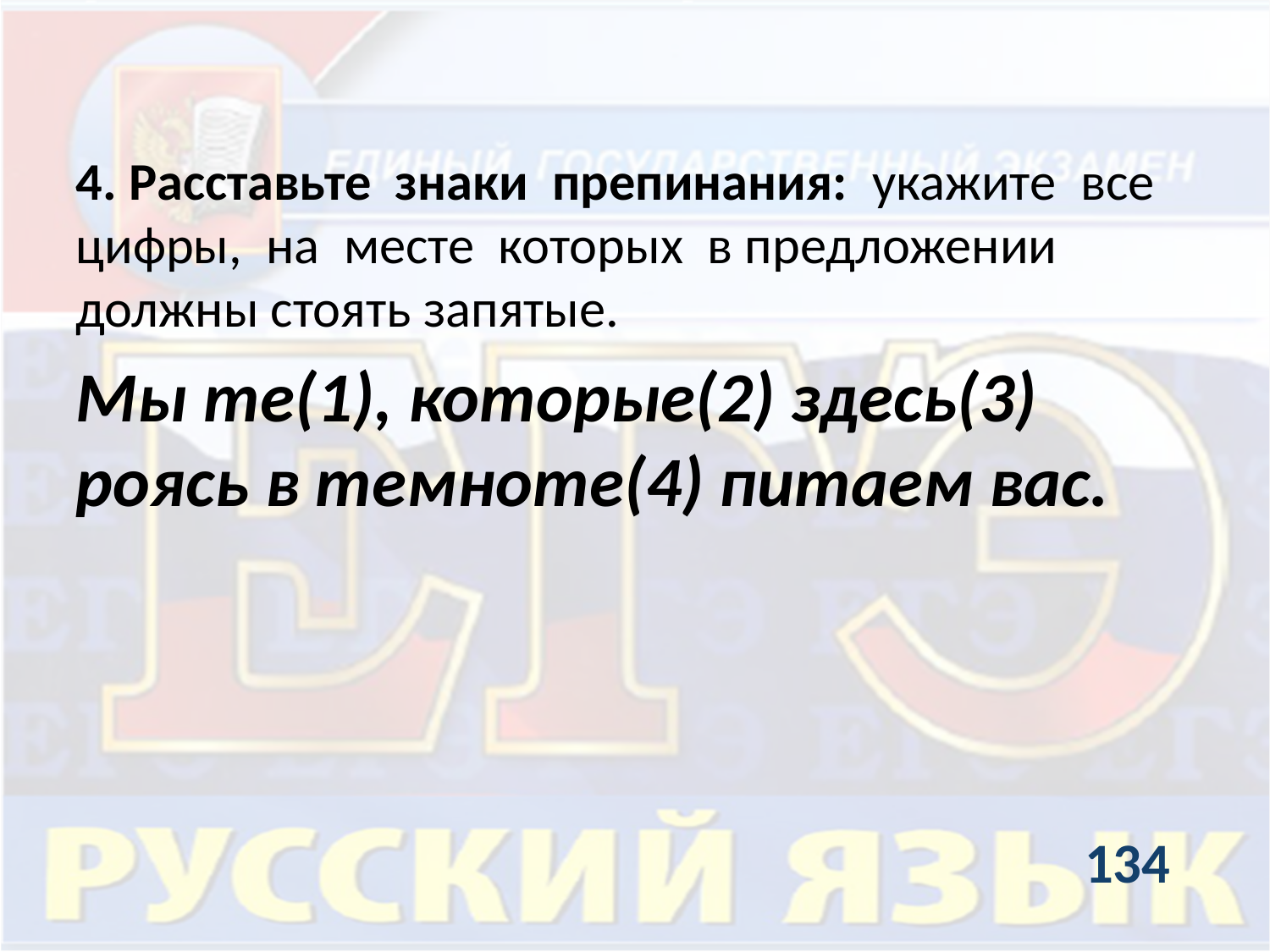

4. Расставьте  знаки  препинания:  укажите  все  цифры,  на  месте  которых  в предложении должны стоять запятые.
Мы те(1), которые(2) здесь(3) роясь в темноте(4) питаем вас.

134